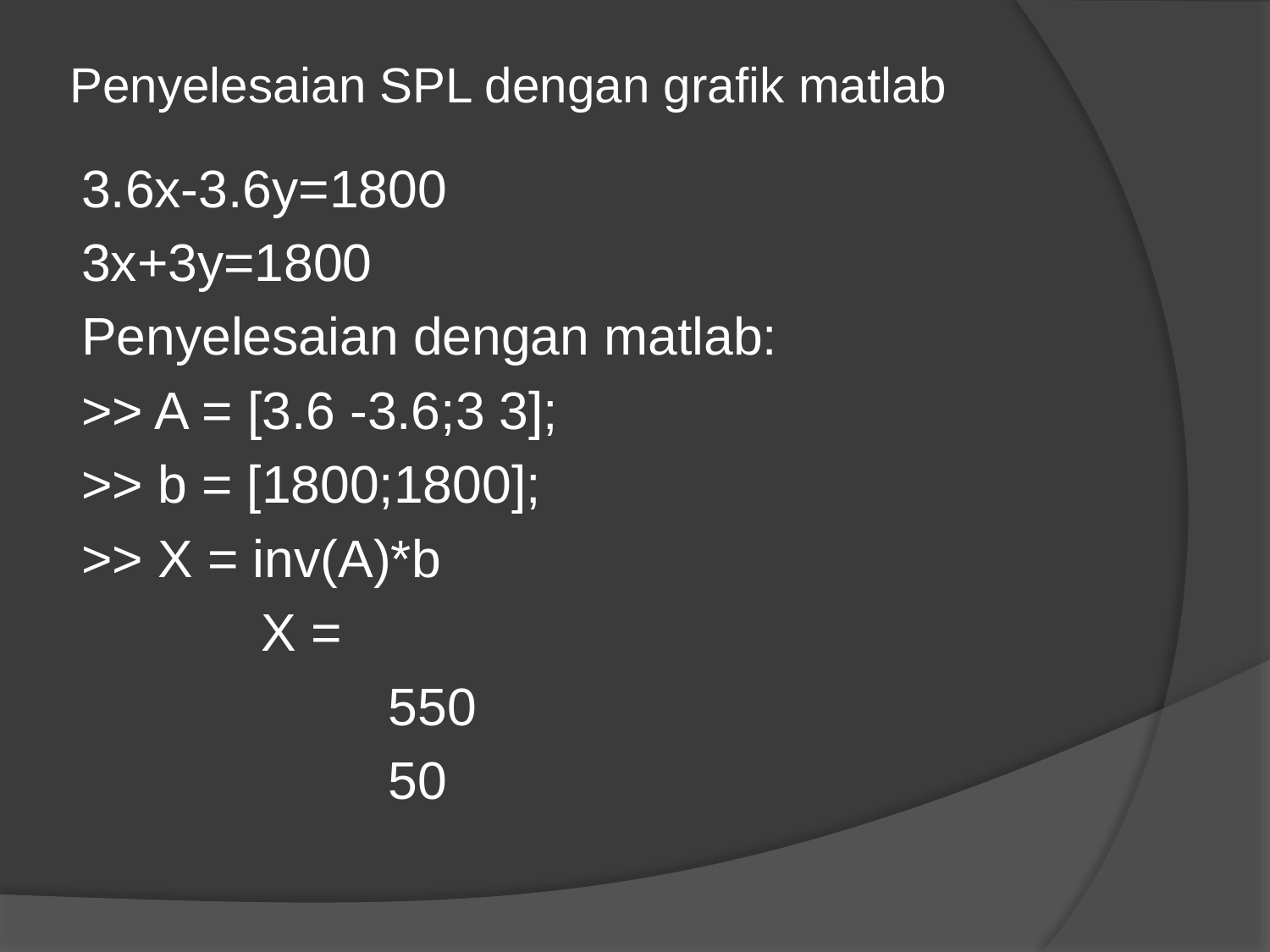

# Penyelesaian SPL dengan grafik matlab
3.6x-3.6y=1800
3x+3y=1800
Penyelesaian dengan matlab:
>> A = [3.6 -3.6;3 3];
>> b = [1800;1800];
>> X = inv(A)*b
		X =
			550
			50